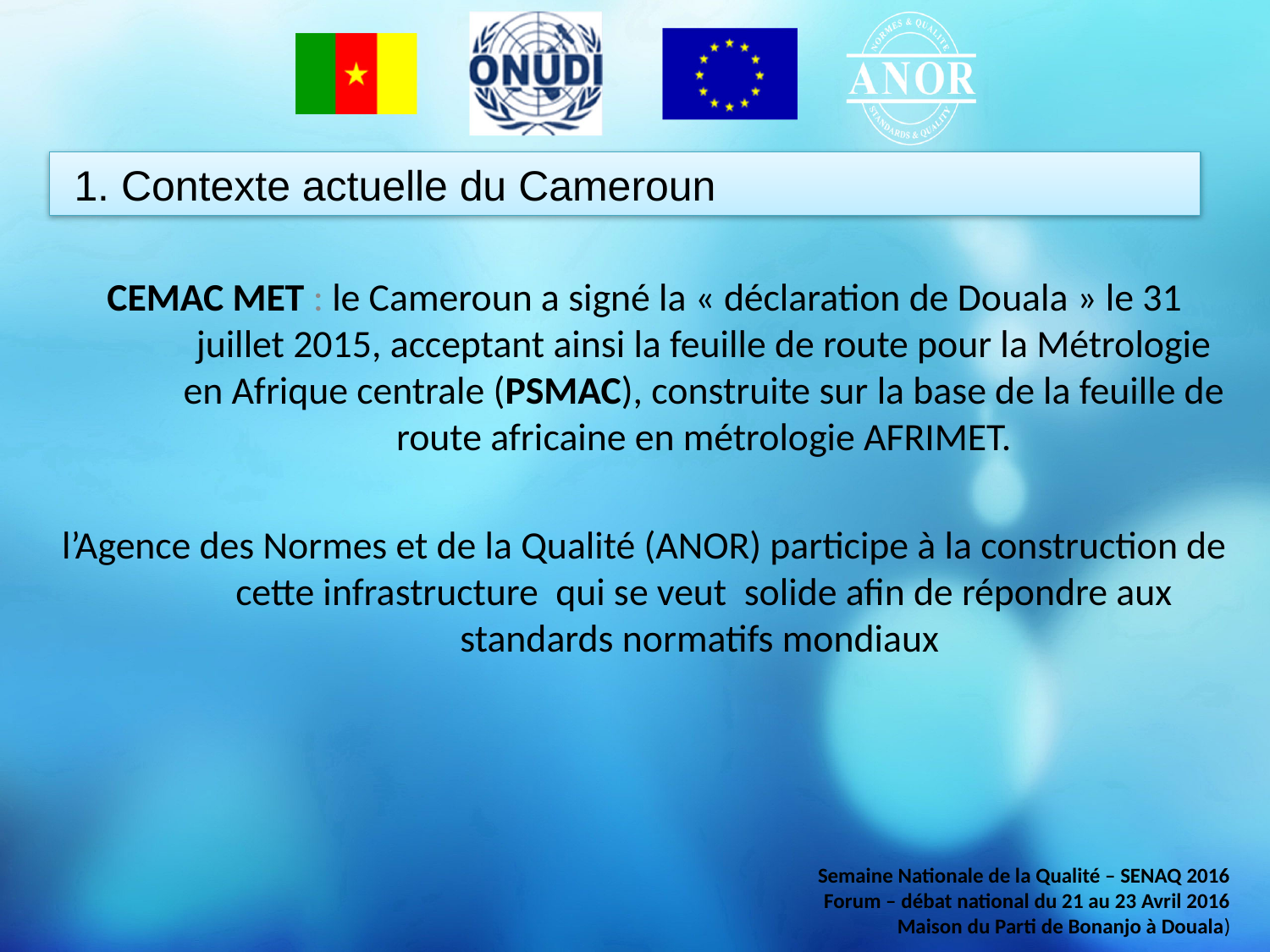

1. Contexte actuelle du Cameroun
 CEMAC MET : le Cameroun a signé la « déclaration de Douala » le 31 juillet 2015, acceptant ainsi la feuille de route pour la Métrologie en Afrique centrale (PSMAC), construite sur la base de la feuille de route africaine en métrologie AFRIMET.

 l’Agence des Normes et de la Qualité (ANOR) participe à la construction de cette infrastructure  qui se veut  solide afin de répondre aux standards normatifs mondiaux

Semaine Nationale de la Qualité – SENAQ 2016
Forum – débat national du 21 au 23 Avril 2016
Maison du Parti de Bonanjo à Douala)